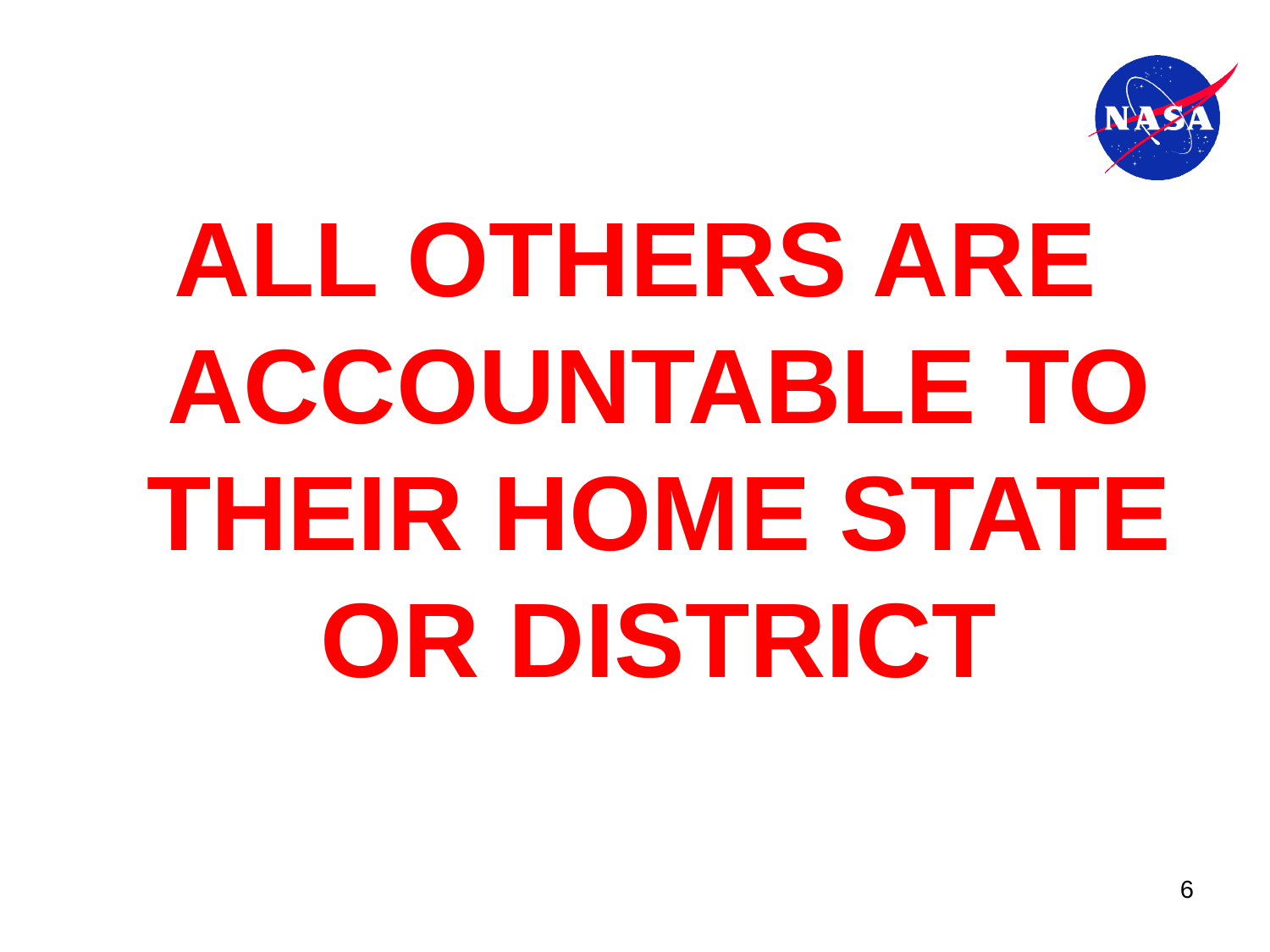

# ALL OTHERS ARE ACCOUNTABLE TO THEIR HOME STATE OR DISTRICT
6